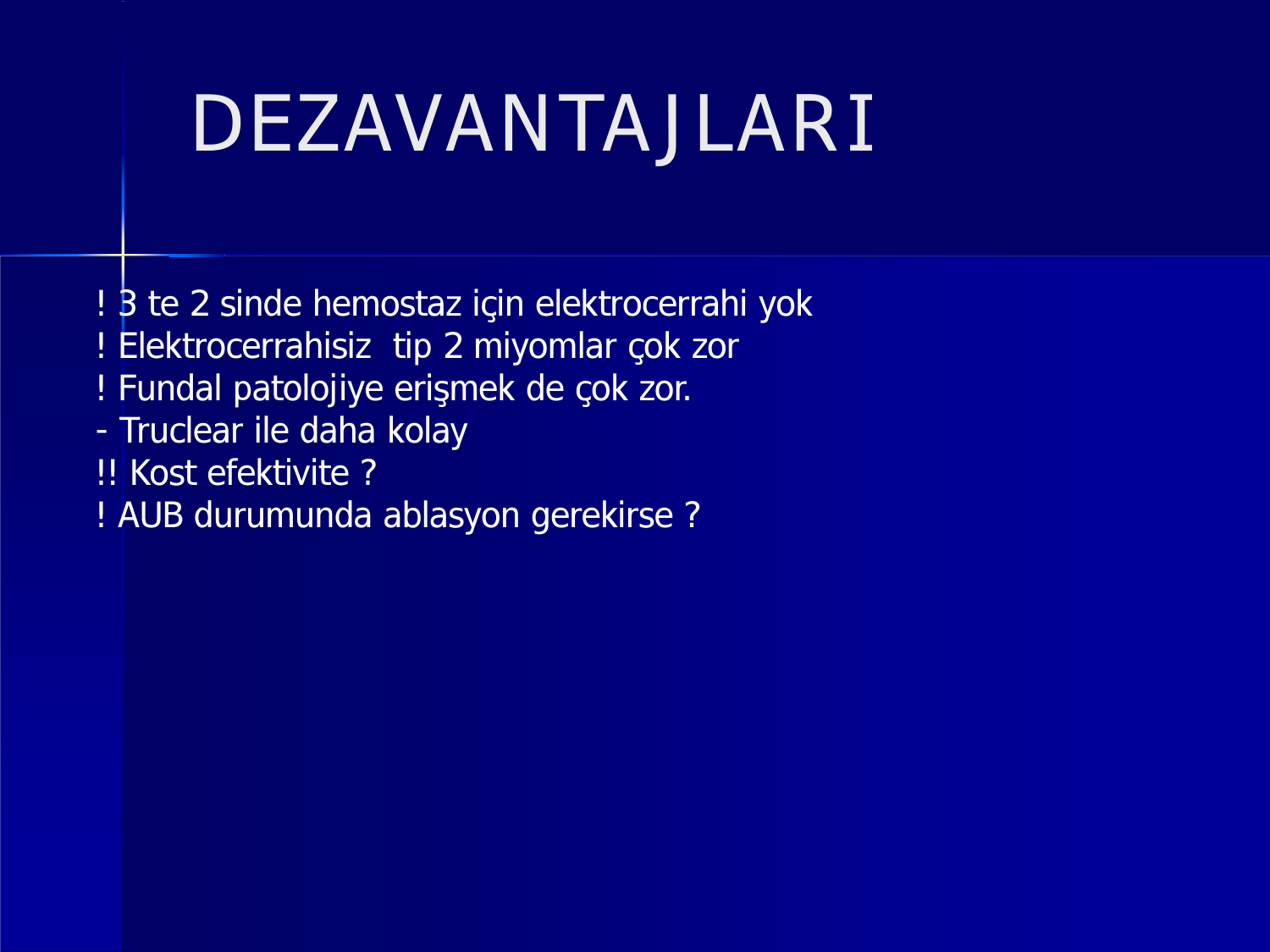

# DEZAVANTAJLARI
! 3 te 2 sinde hemostaz için elektrocerrahi yok
! Elektrocerrahisiz  tip 2 miyomlar çok zor
! Fundal patolojiye erişmek de çok zor.
- Truclear ile daha kolay
!! Kost efektivite ?
! AUB durumunda ablasyon gerekirse ?